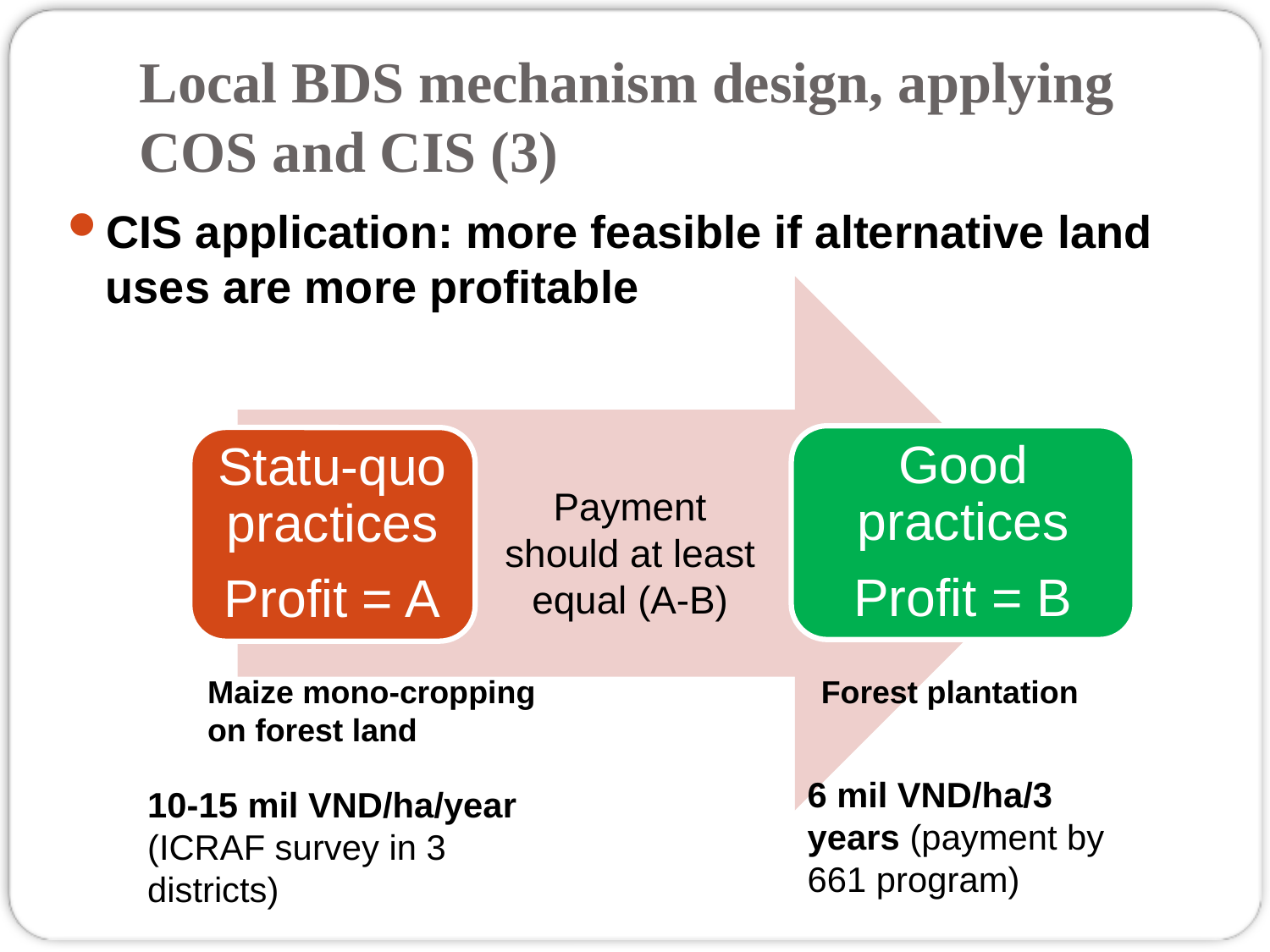

# Local BDS mechanism design, applying COS and CIS (3)
CIS application: more feasible if alternative land uses are more profitable

Statu-quo practices
Profit = A
Good practices
Profit = B
Payment should at least equal (A-B)
Maize mono-cropping on forest land
Forest plantation
6 mil VND/ha/3 years (payment by 661 program)
10-15 mil VND/ha/year (ICRAF survey in 3 districts)